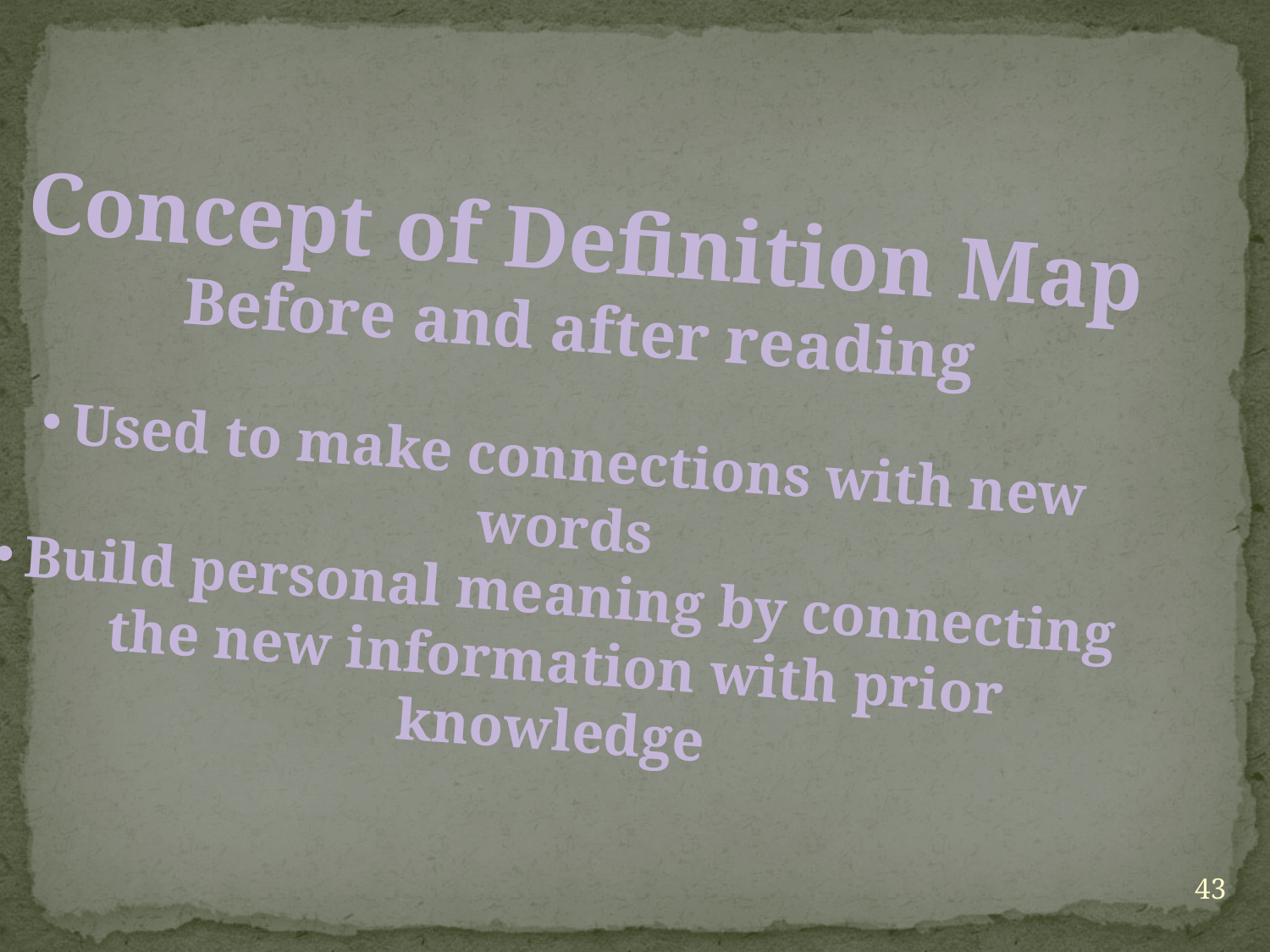

Concept of Definition Map
Before and after reading

Used to make connections with new words
Build personal meaning by connecting the new information with prior knowledge

43